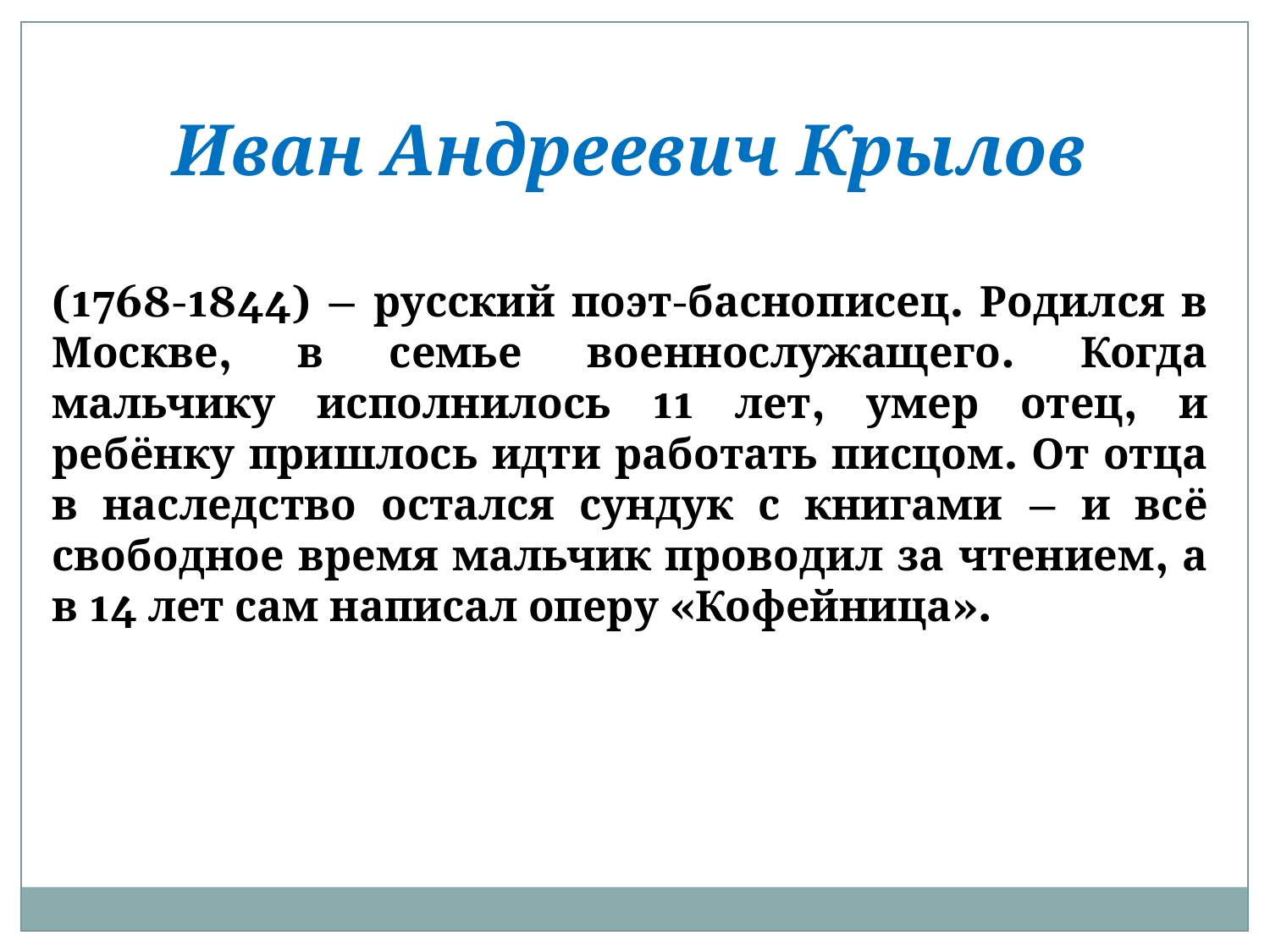

Иван Андреевич Крылов

(1768-1844) – русский поэт-баснописец. Родился в Москве, в семье военнослужащего. Когда мальчику исполнилось 11 лет, умер отец, и ребёнку пришлось идти работать писцом. От отца в наследство остался сундук с книгами – и всё свободное время мальчик проводил за чтением, а в 14 лет сам написал оперу «Кофейница».